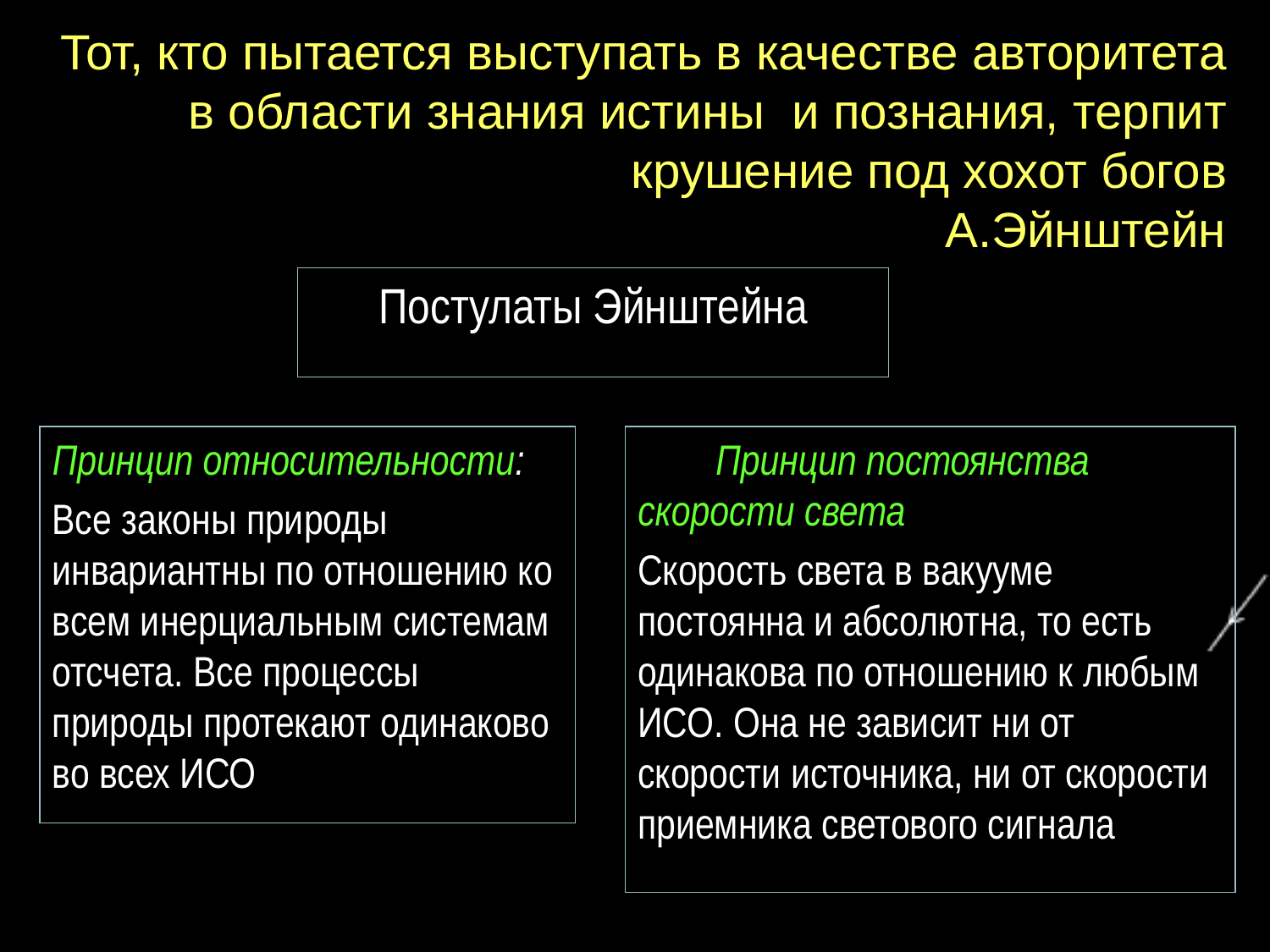

# Тот, кто пытается выступать в качестве авторитета в области знания истины  и познания, терпит крушение под хохот богов А.Эйнштейн
Постулаты Эйнштейна
Принцип относительности:
Все законы природы инвариантны по отношению ко всем инерциальным системам отсчета. Все процессы природы протекают одинаково во всех ИСО
        Принцип постоянства             скорости света
Скорость света в вакууме постоянна и абсолютна, то есть одинакова по отношению к любым ИСО. Она не зависит ни от скорости источника, ни от скорости приемника светового сигнала